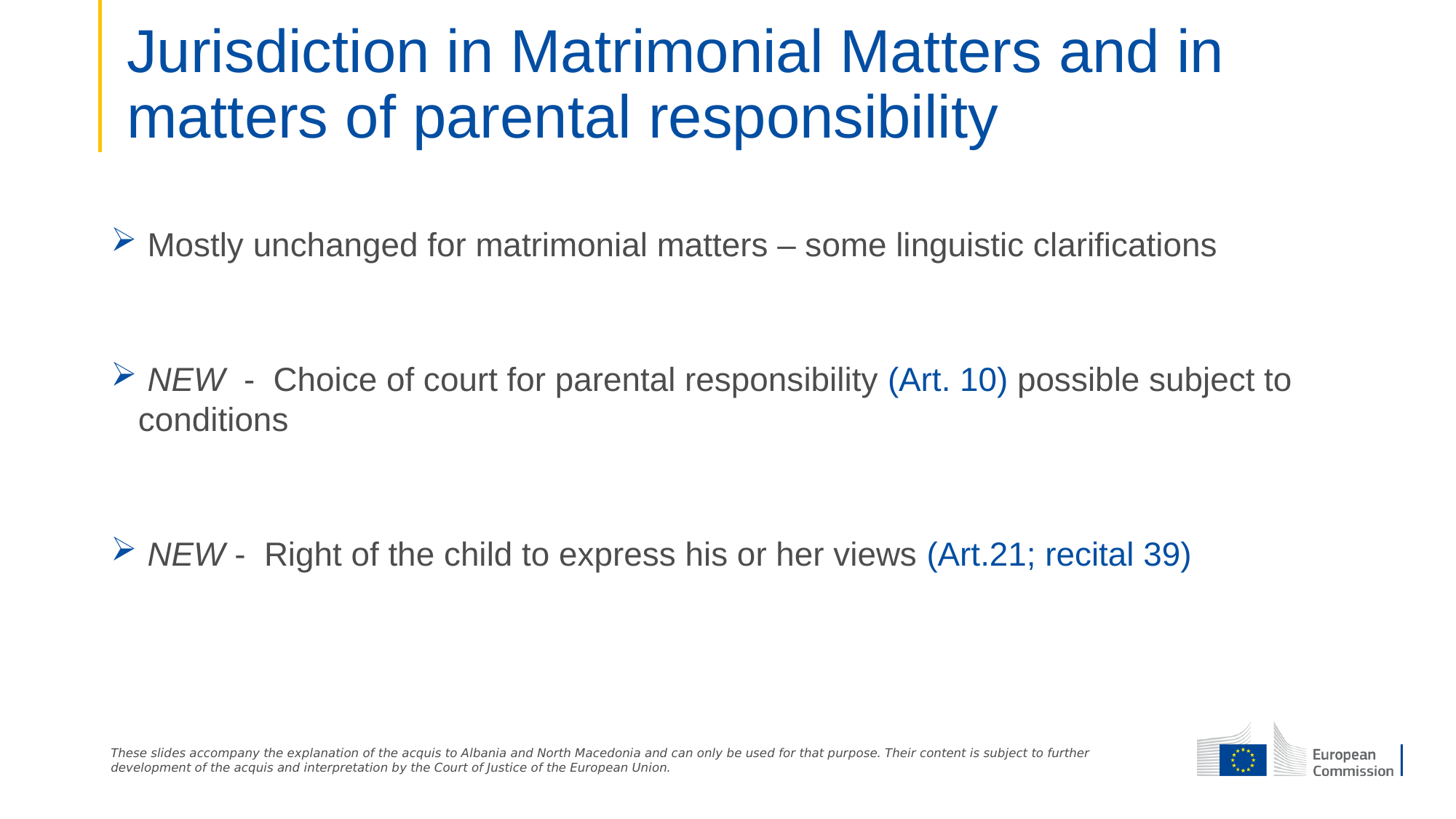

# Jurisdiction in Matrimonial Matters and in matters of parental responsibility
 Mostly unchanged for matrimonial matters – some linguistic clarifications

 NEW  -  Choice of court for parental responsibility (Art. 10) possible subject to conditions

 NEW -  Right of the child to express his or her views (Art.21; recital 39)